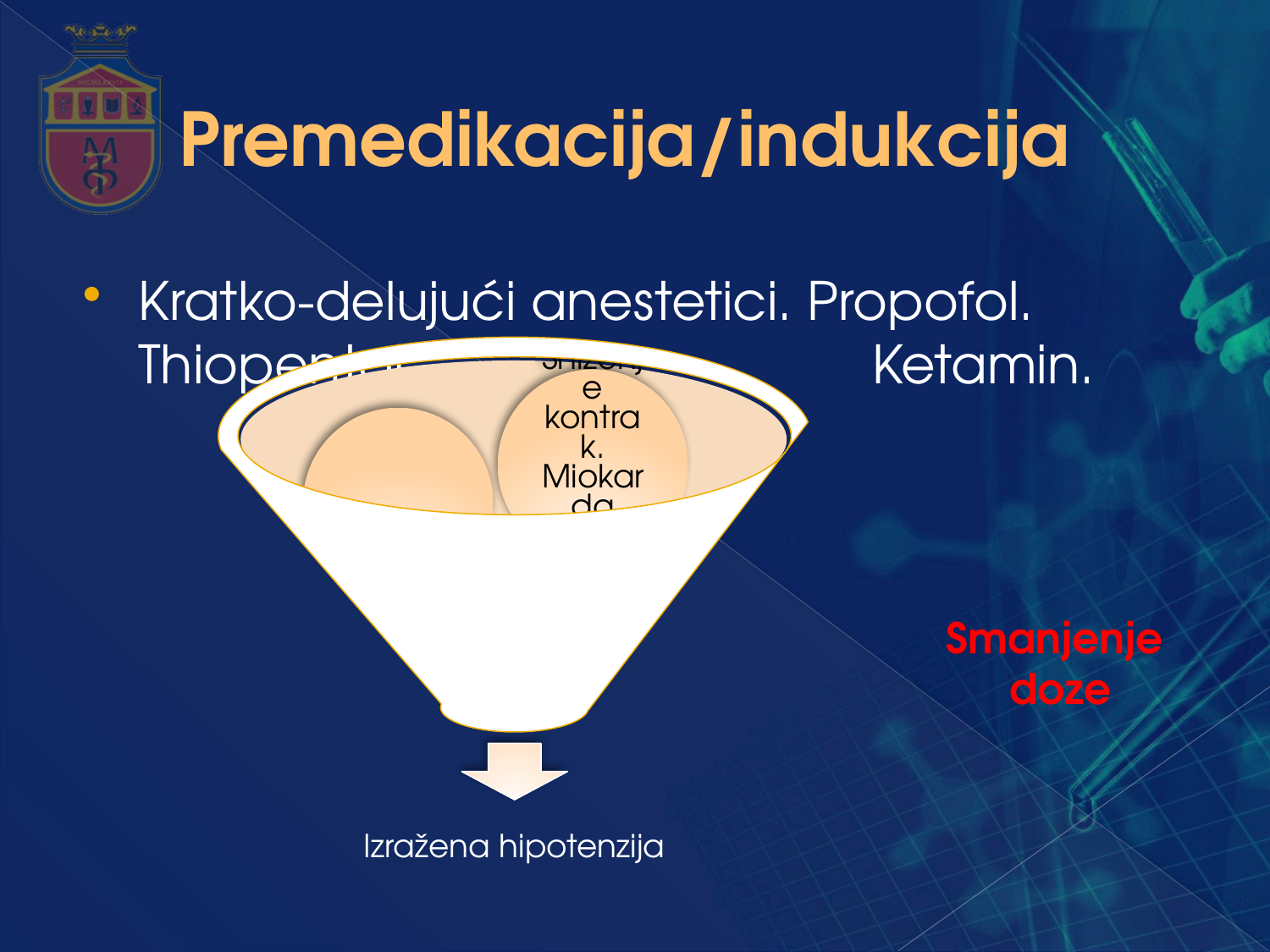

# Premedikacija/indukcija
Kratko-delujući anestetici. Propofol. Thiopental.                               Ketamin.
Hipovolemija  u traumi
Izražena hipotenzija
Smanjenje
doze